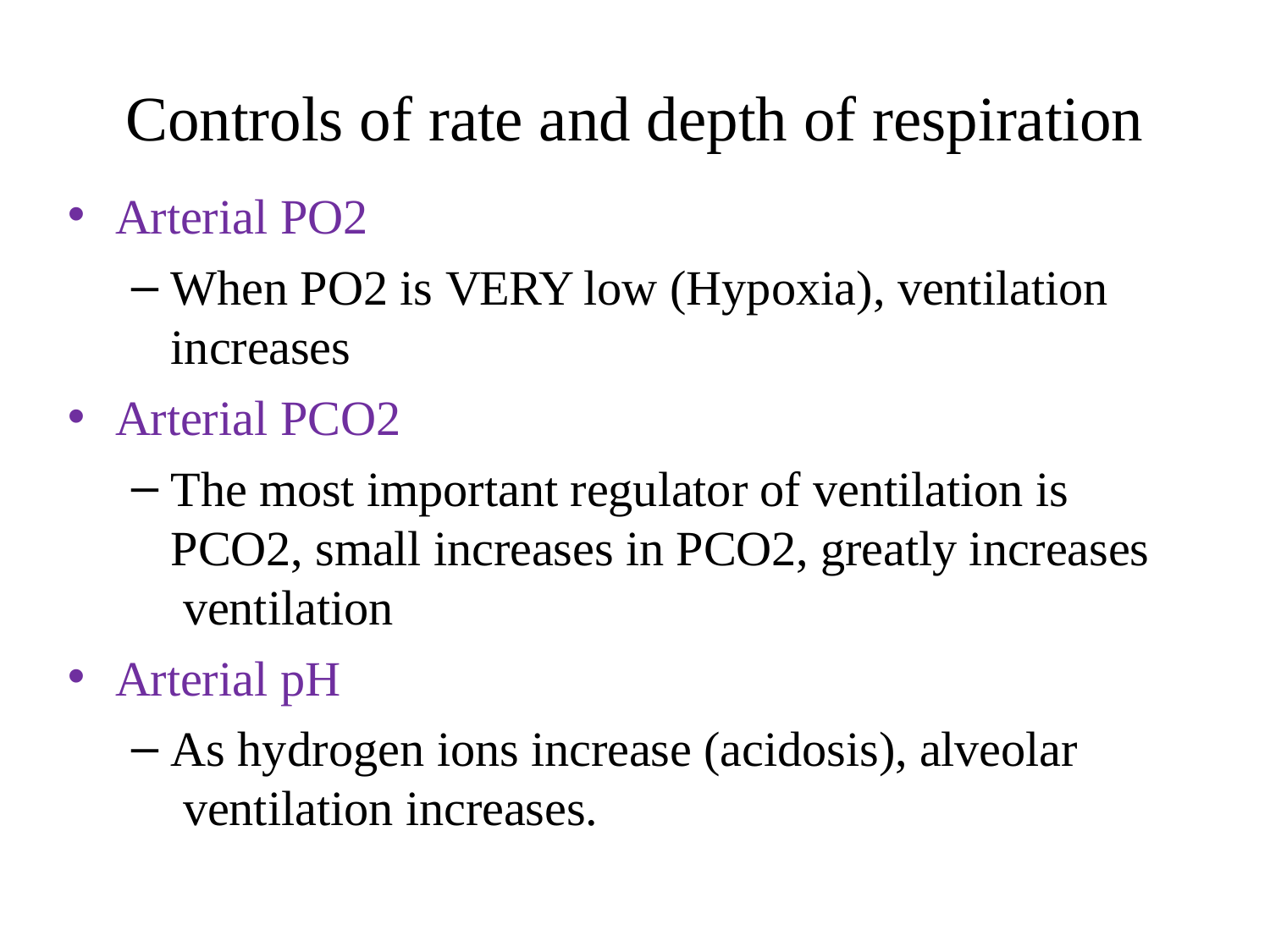

# Controls of rate and depth of respiration
Arterial PO2
When PO2 is VERY low (Hypoxia), ventilation
increases
Arterial PCO2
The most important regulator of ventilation is  PCO2, small increases in PCO2, greatly increases  ventilation
Arterial pH
As hydrogen ions increase (acidosis), alveolar  ventilation increases.